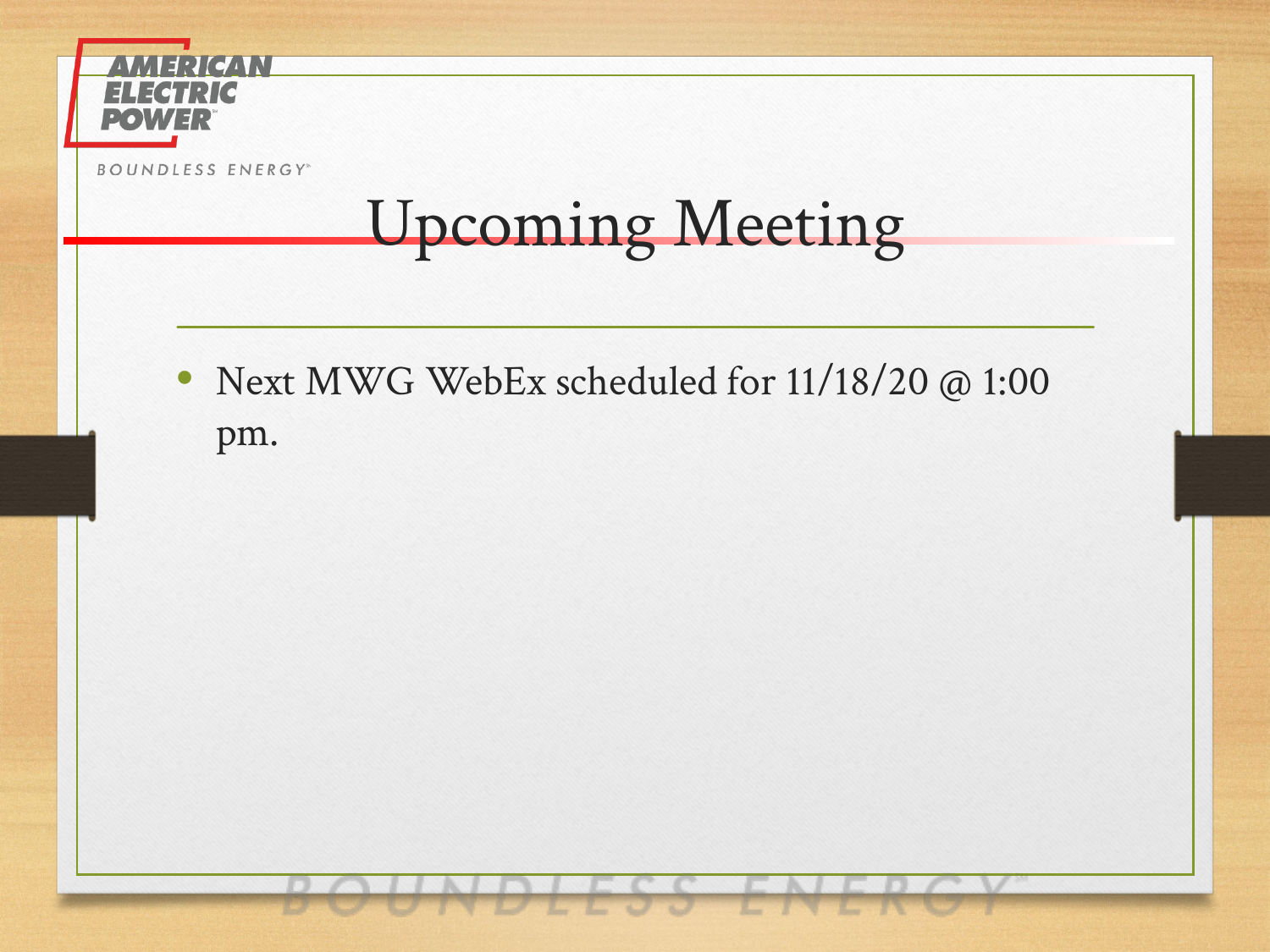

# Upcoming Meeting
Next MWG WebEx scheduled for 11/18/20 @ 1:00 pm.